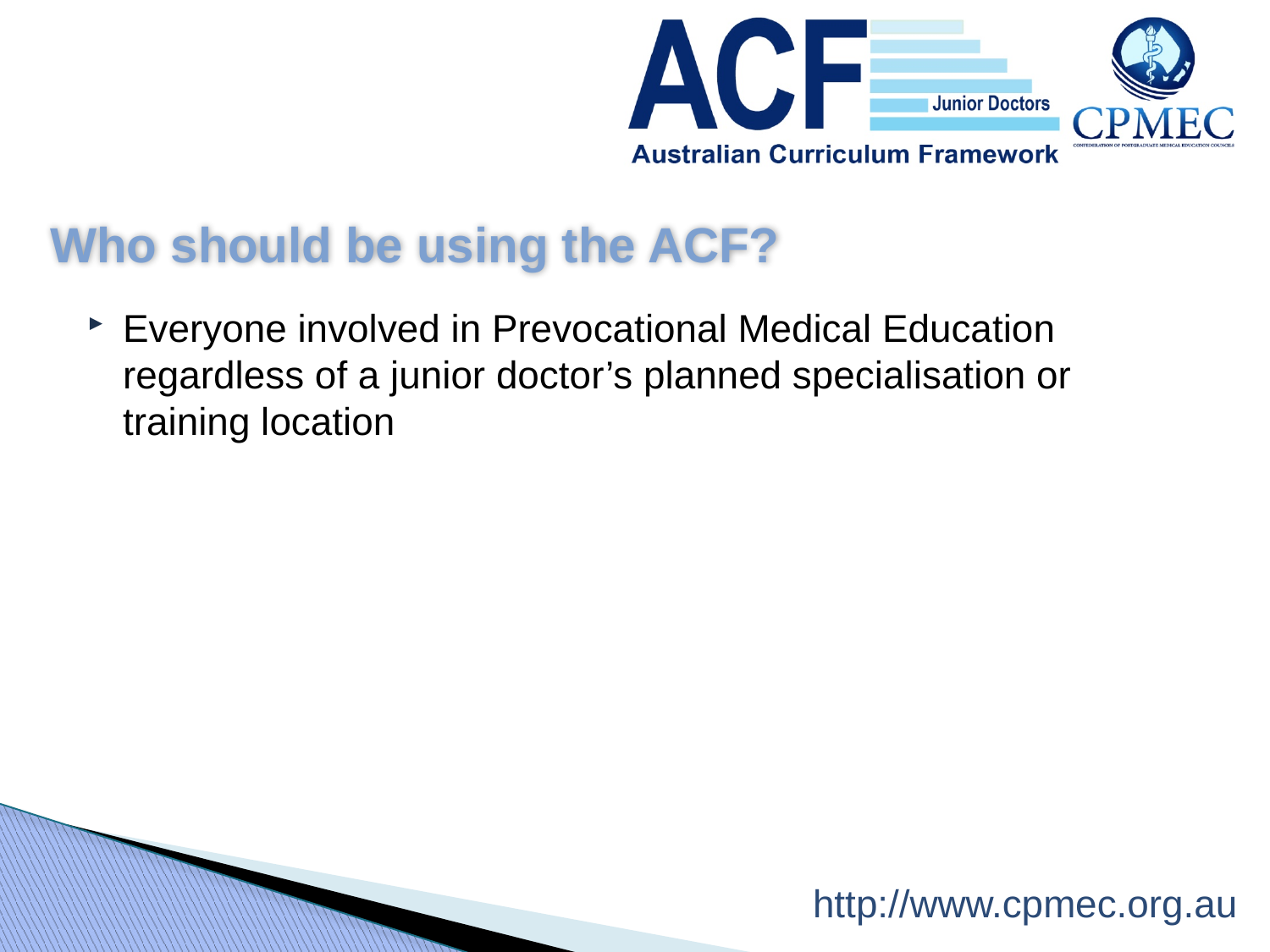

# Who should be using the ACF?
Everyone involved in Prevocational Medical Education regardless of a junior doctor’s planned specialisation or training location
http://www.cpmec.org.au